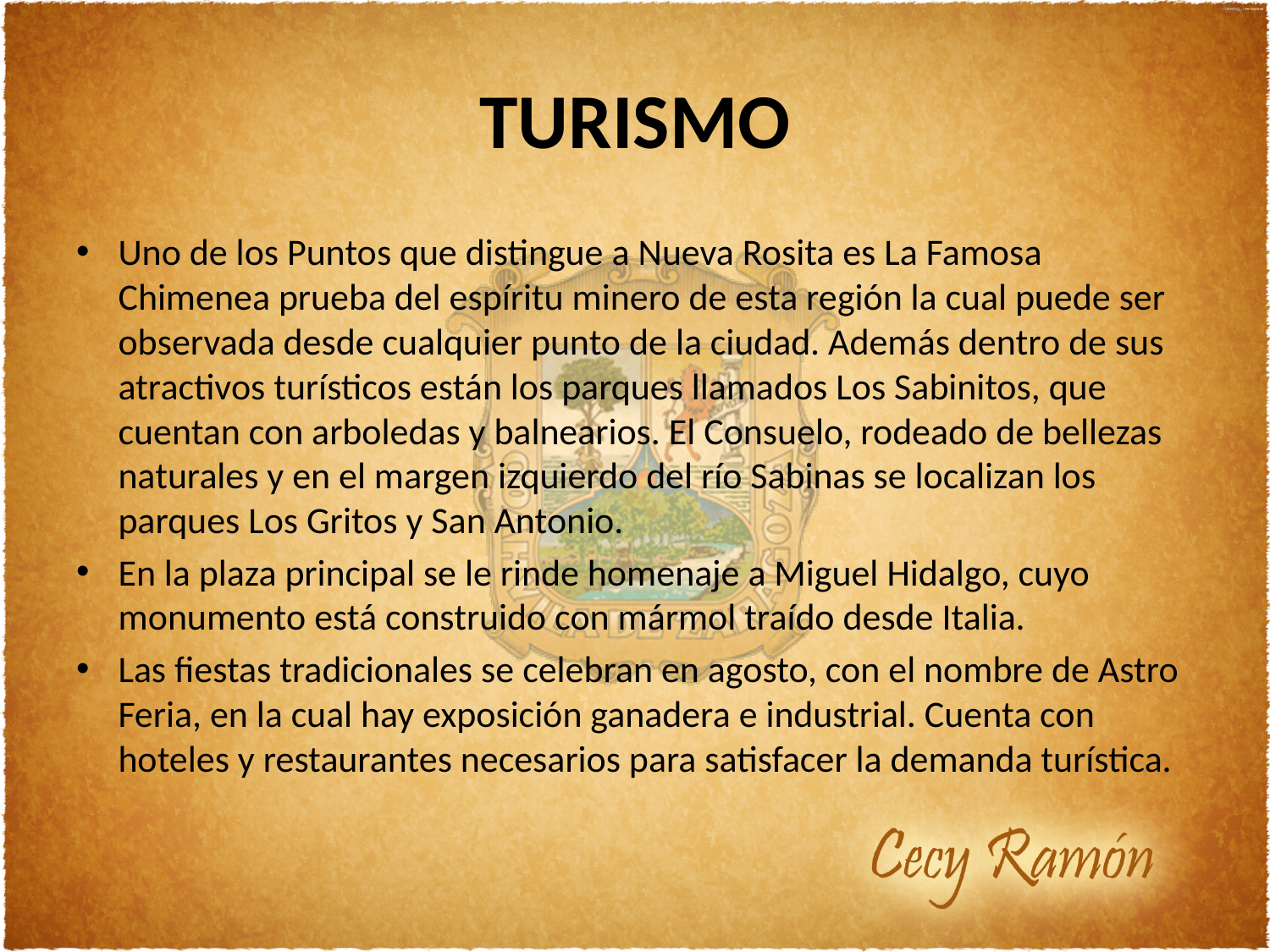

# TURISMO
Uno de los Puntos que distingue a Nueva Rosita es La Famosa Chimenea prueba del espíritu minero de esta región la cual puede ser observada desde cualquier punto de la ciudad. Además dentro de sus atractivos turísticos están los parques llamados Los Sabinitos, que cuentan con arboledas y balnearios. El Consuelo, rodeado de bellezas naturales y en el margen izquierdo del río Sabinas se localizan los parques Los Gritos y San Antonio.
En la plaza principal se le rinde homenaje a Miguel Hidalgo, cuyo monumento está construido con mármol traído desde Italia.
Las fiestas tradicionales se celebran en agosto, con el nombre de Astro Feria, en la cual hay exposición ganadera e industrial. Cuenta con hoteles y restaurantes necesarios para satisfacer la demanda turística.